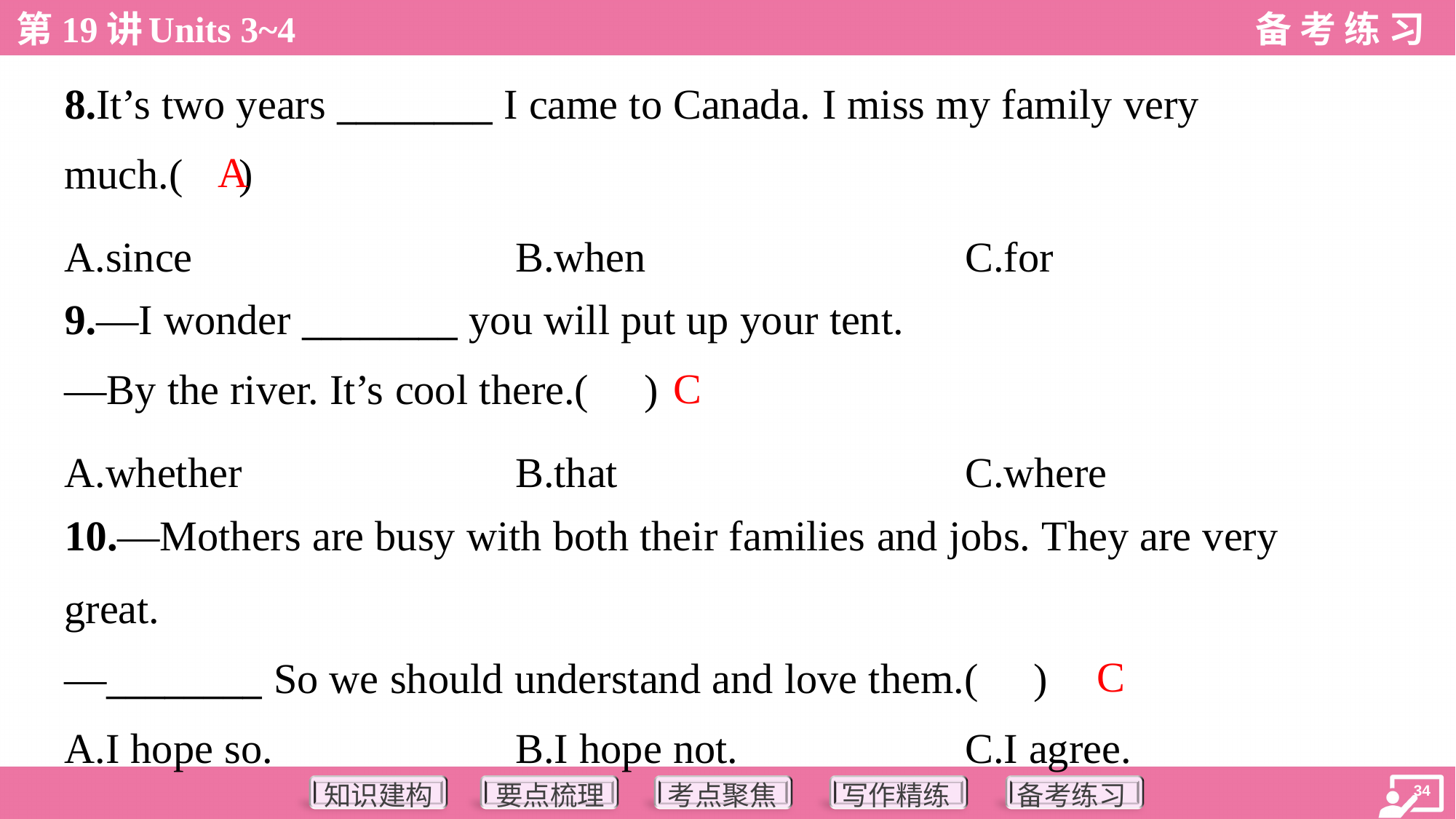

8.It’s two years ________ I came to Canada. I miss my family very
much.(     )
A
A.since	B.when	C.for
9.—I wonder ________ you will put up your tent.
—By the river. It’s cool there.(     )
C
A.whether	B.that	C.where
10.—Mothers are busy with both their families and jobs. They are very
great.
—________ So we should understand and love them.(     )
C
A.I hope so.	B.I hope not.	C.I agree.